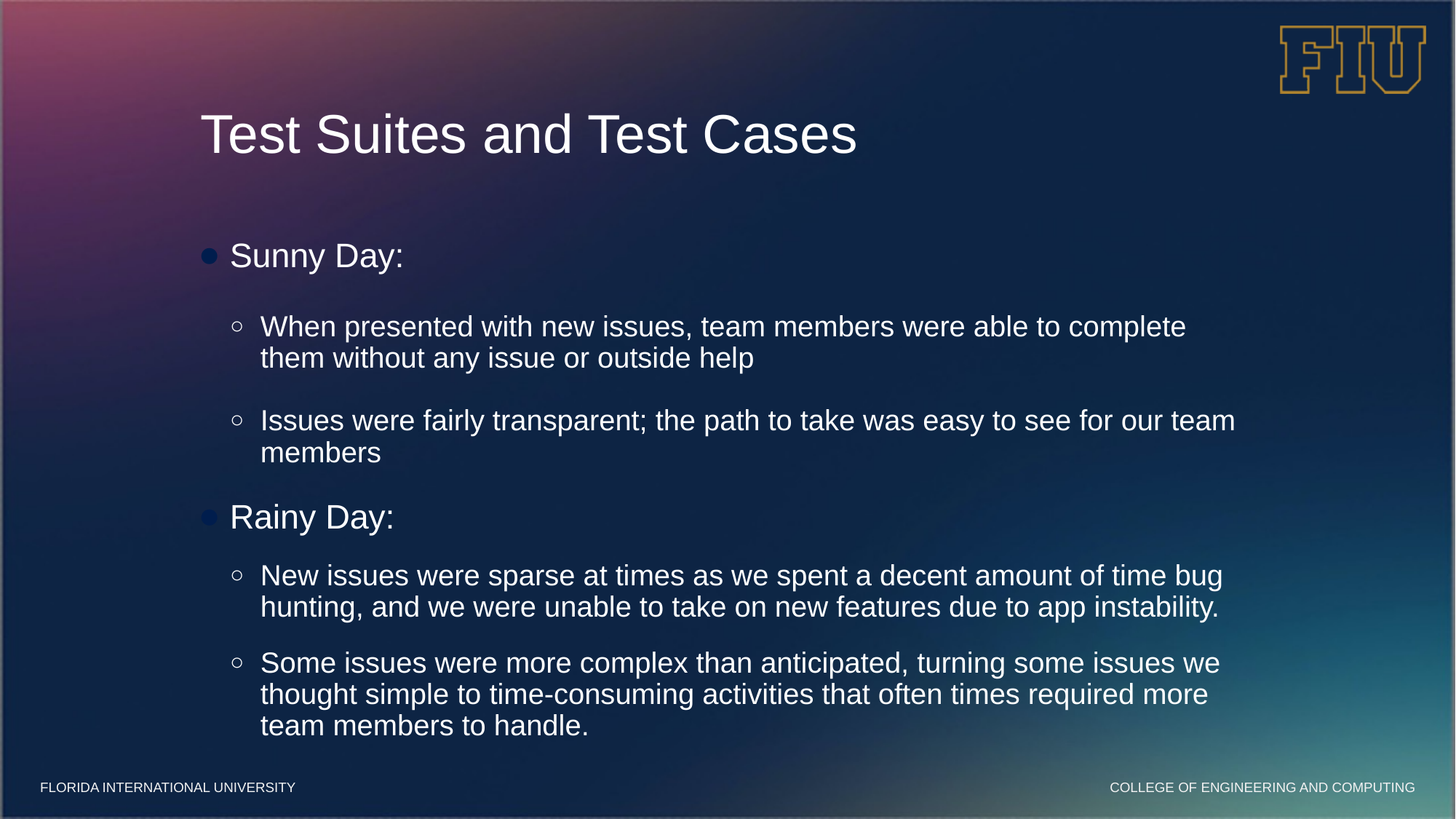

# Test Suites and Test Cases
Sunny Day:

When presented with new issues, team members were able to complete them without any issue or outside help

Issues were fairly transparent; the path to take was easy to see for our team members

Rainy Day:
New issues were sparse at times as we spent a decent amount of time bug hunting, and we were unable to take on new features due to app instability.
Some issues were more complex than anticipated, turning some issues we thought simple to time-consuming activities that often times required more team members to handle.